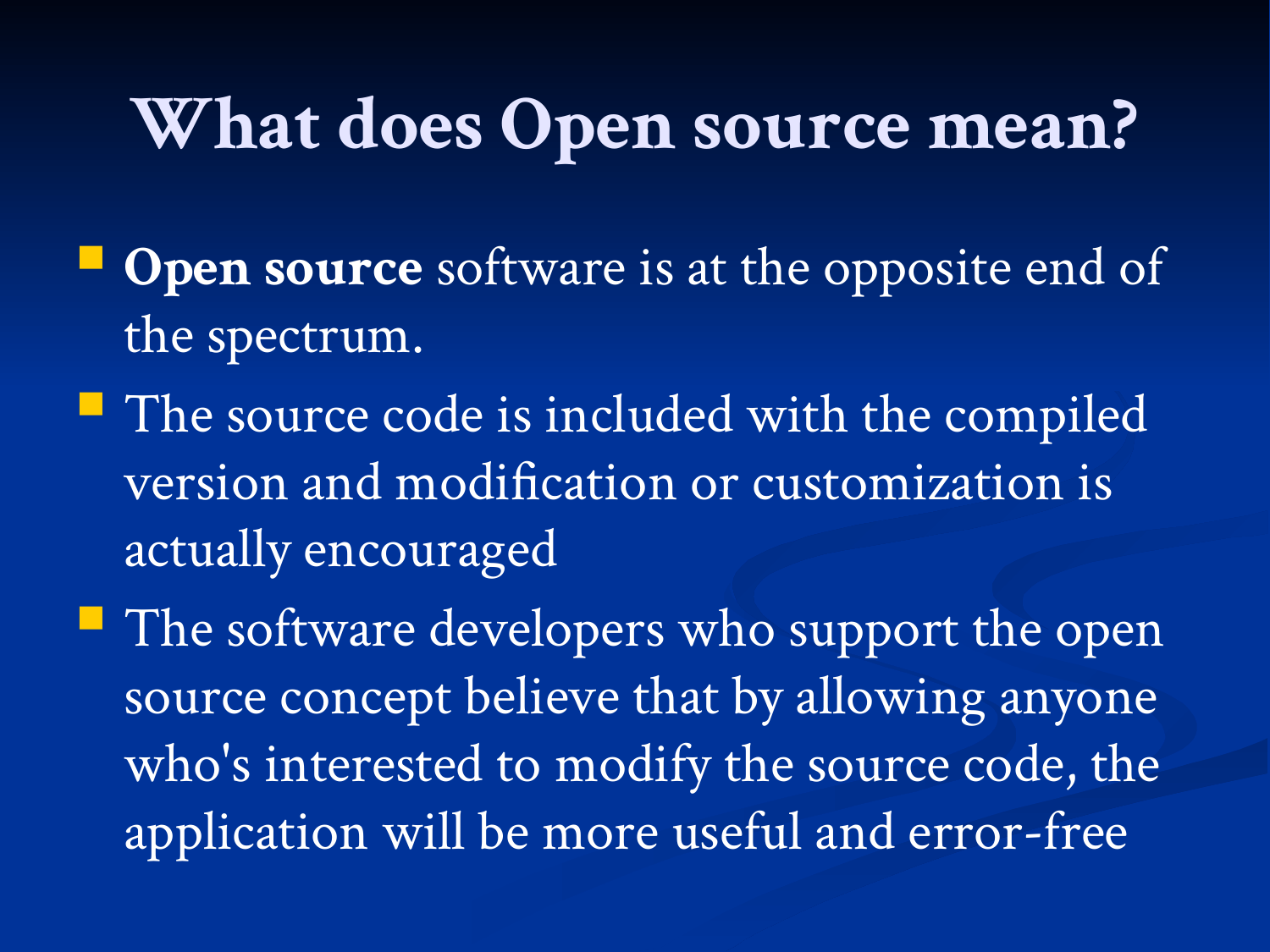

# What does Open source mean?
Open source software is at the opposite end of the spectrum.
The source code is included with the compiled version and modification or customization is actually encouraged
The software developers who support the open source concept believe that by allowing anyone who's interested to modify the source code, the application will be more useful and error-free